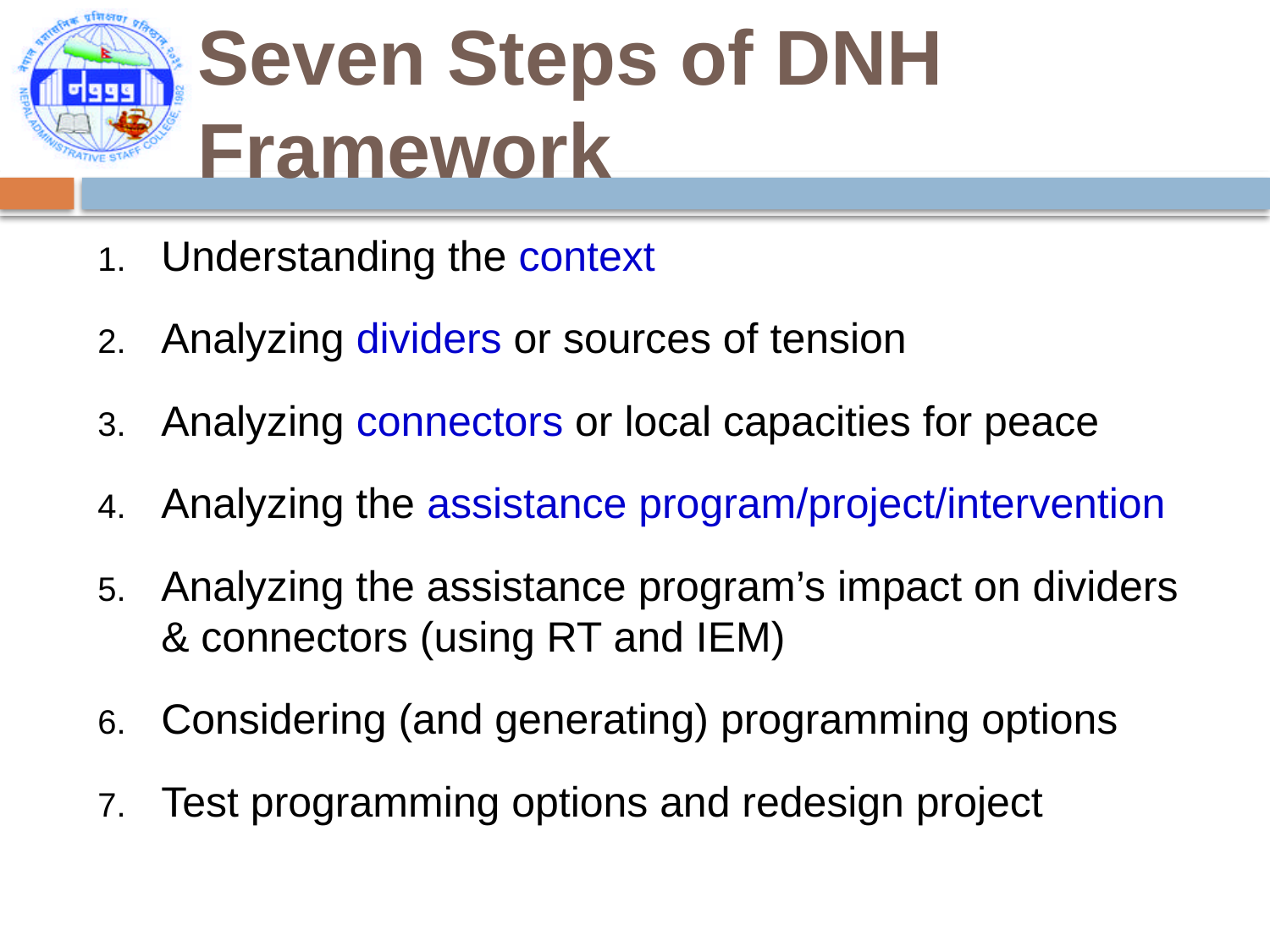

# Seven Steps of DNH Framework
Understanding the context
Analyzing dividers or sources of tension
Analyzing connectors or local capacities for peace
Analyzing the assistance program/project/intervention
Analyzing the assistance program’s impact on dividers & connectors (using RT and IEM)
Considering (and generating) programming options
Test programming options and redesign project